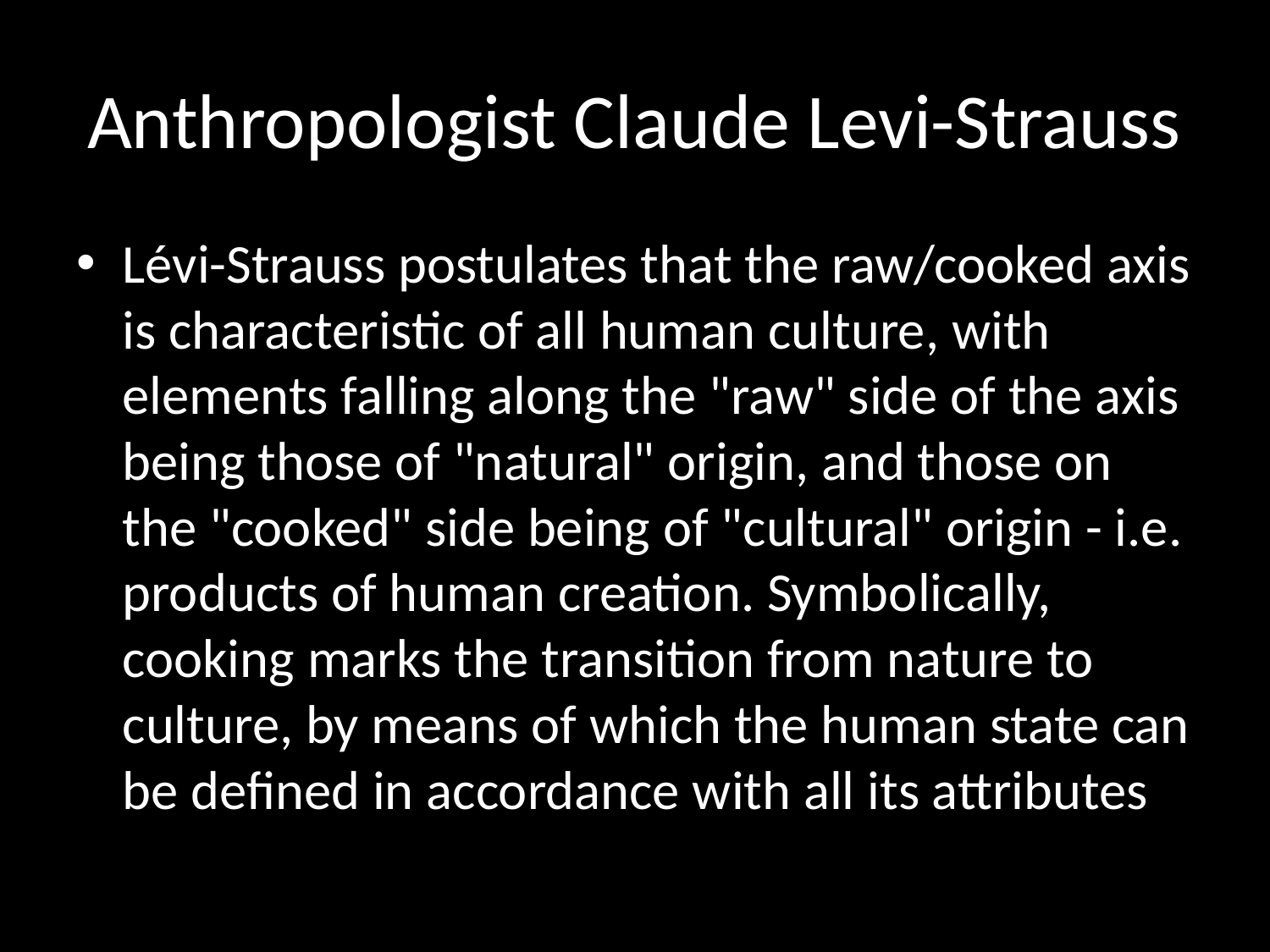

# Anthropologist Claude Levi-Strauss
Lévi-Strauss postulates that the raw/cooked axis is characteristic of all human culture, with elements falling along the "raw" side of the axis being those of "natural" origin, and those on the "cooked" side being of "cultural" origin - i.e. products of human creation. Symbolically, cooking marks the transition from nature to culture, by means of which the human state can be defined in accordance with all its attributes